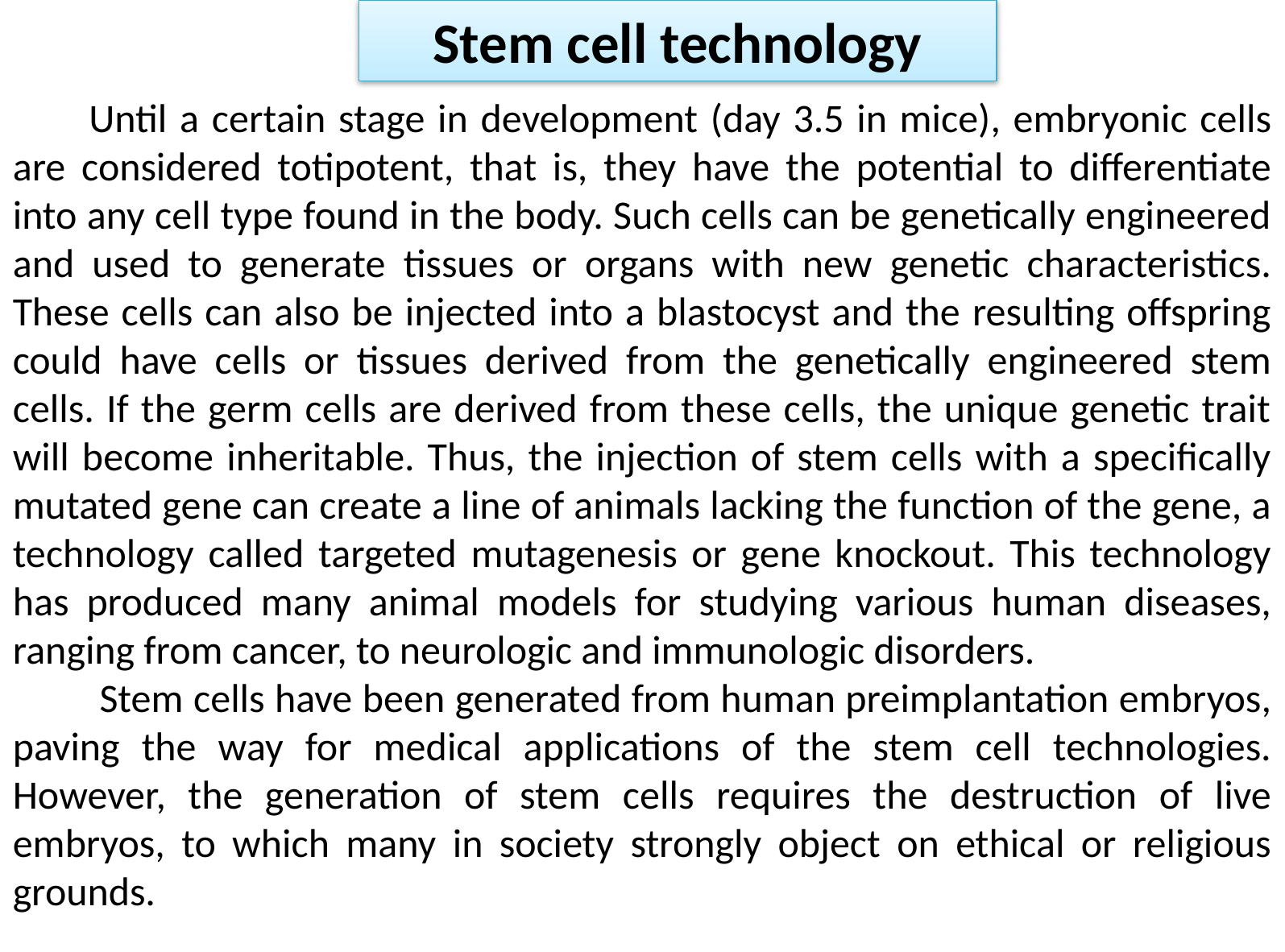

Stem cell technology
      Until a certain stage in development (day 3.5 in mice), embryonic cells are considered totipotent, that is, they have the potential to differentiate into any cell type found in the body. Such cells can be genetically engineered and used to generate tissues or organs with new genetic characteristics. These cells can also be injected into a blastocyst and the resulting offspring could have cells or tissues derived from the genetically engineered stem cells. If the germ cells are derived from these cells, the unique genetic trait will become inheritable. Thus, the injection of stem cells with a specifically mutated gene can create a line of animals lacking the function of the gene, a technology called targeted mutagenesis or gene knockout. This technology has produced many animal models for studying various human diseases, ranging from cancer, to neurologic and immunologic disorders.
         Stem cells have been generated from human preimplantation embryos, paving the way for medical applications of the stem cell technologies. However, the generation of stem cells requires the destruction of live embryos, to which many in society strongly object on ethical or religious grounds.